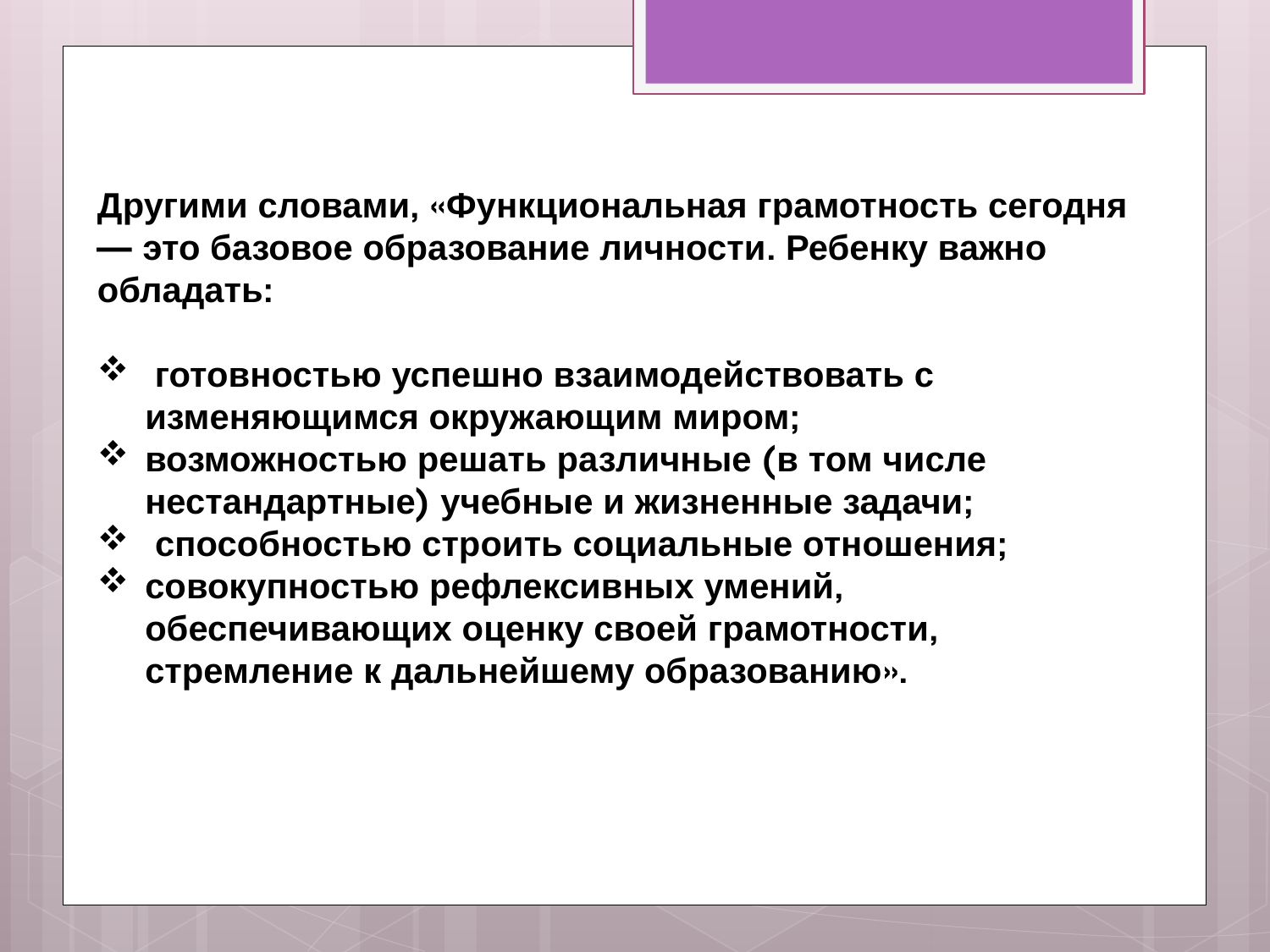

Другими словами, «Функциональная грамотность сегодня — это базовое образование личности. Ребенку важно обладать:

 готовностью успешно взаимодействовать с изменяющимся окружающим миром;
возможностью решать различные (в том числе нестандартные) учебные и жизненные задачи;
 способностью строить социальные отношения;
совокупностью рефлексивных умений, обеспечивающих оценку своей грамотности, стремление к дальнейшему образованию».